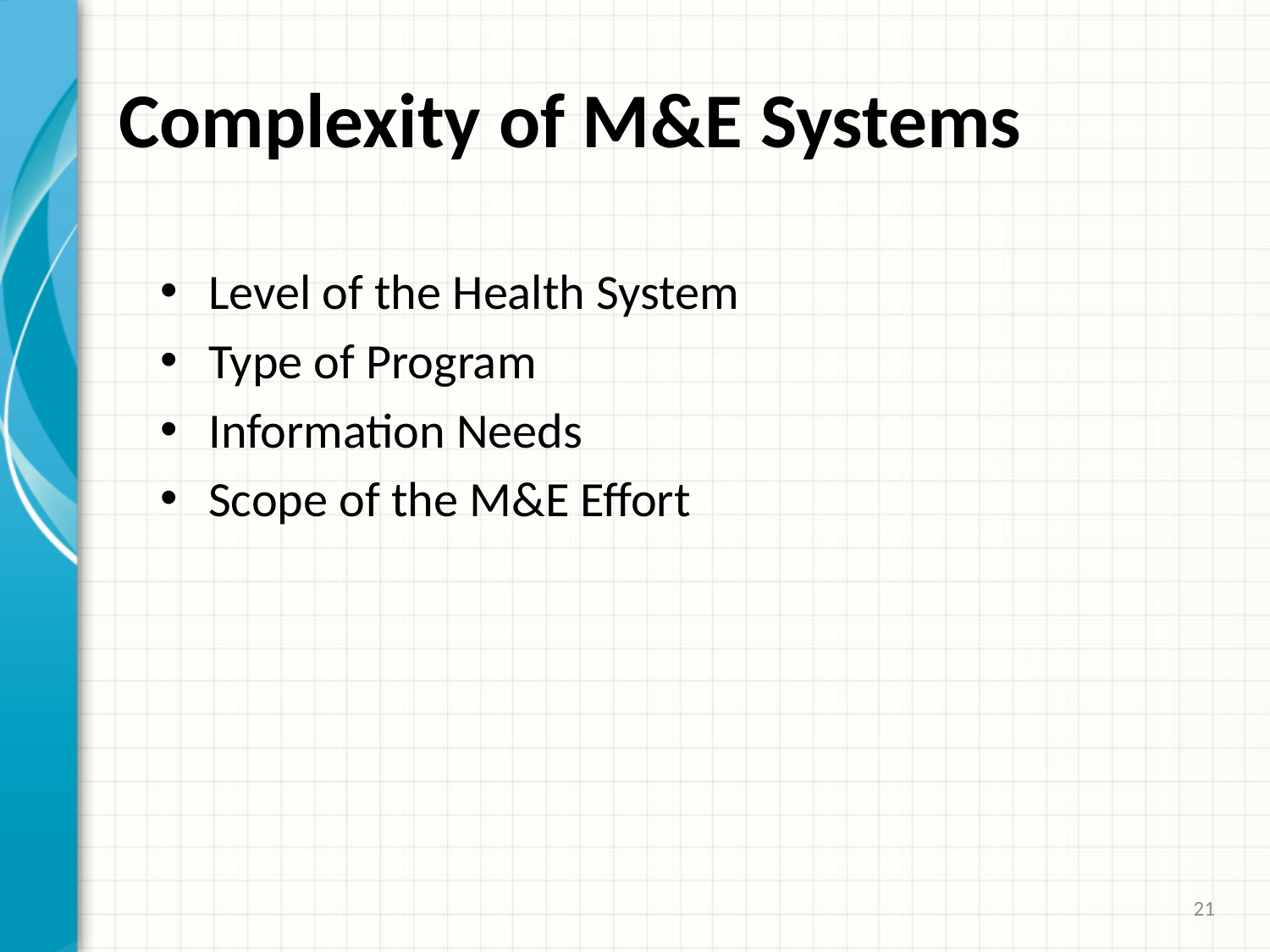

# Complexity of M&E Systems
Level of the Health System
Type of Program
Information Needs
Scope of the M&E Effort

21